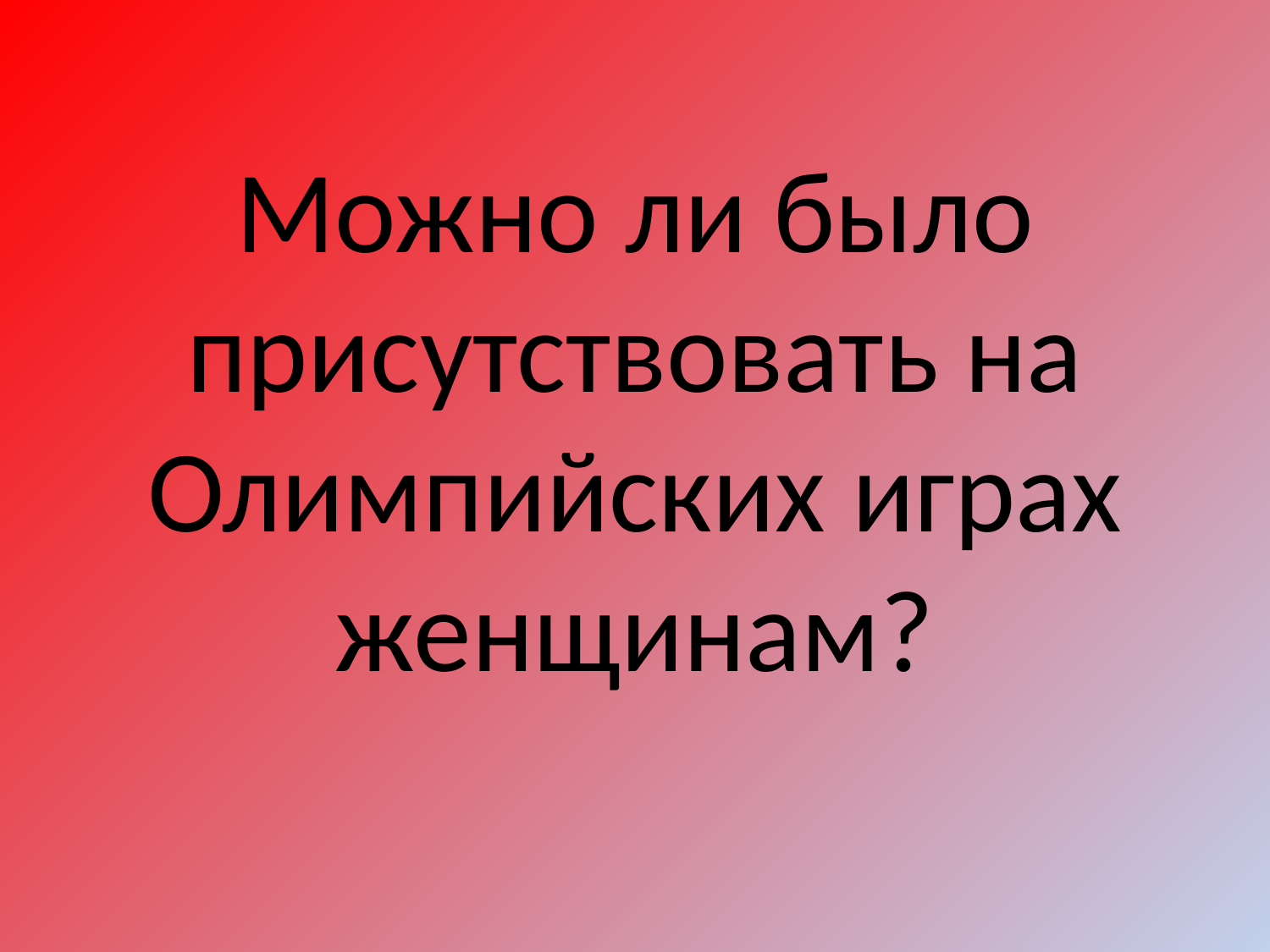

# Можно ли было присутствовать на Олимпийских играх женщинам?